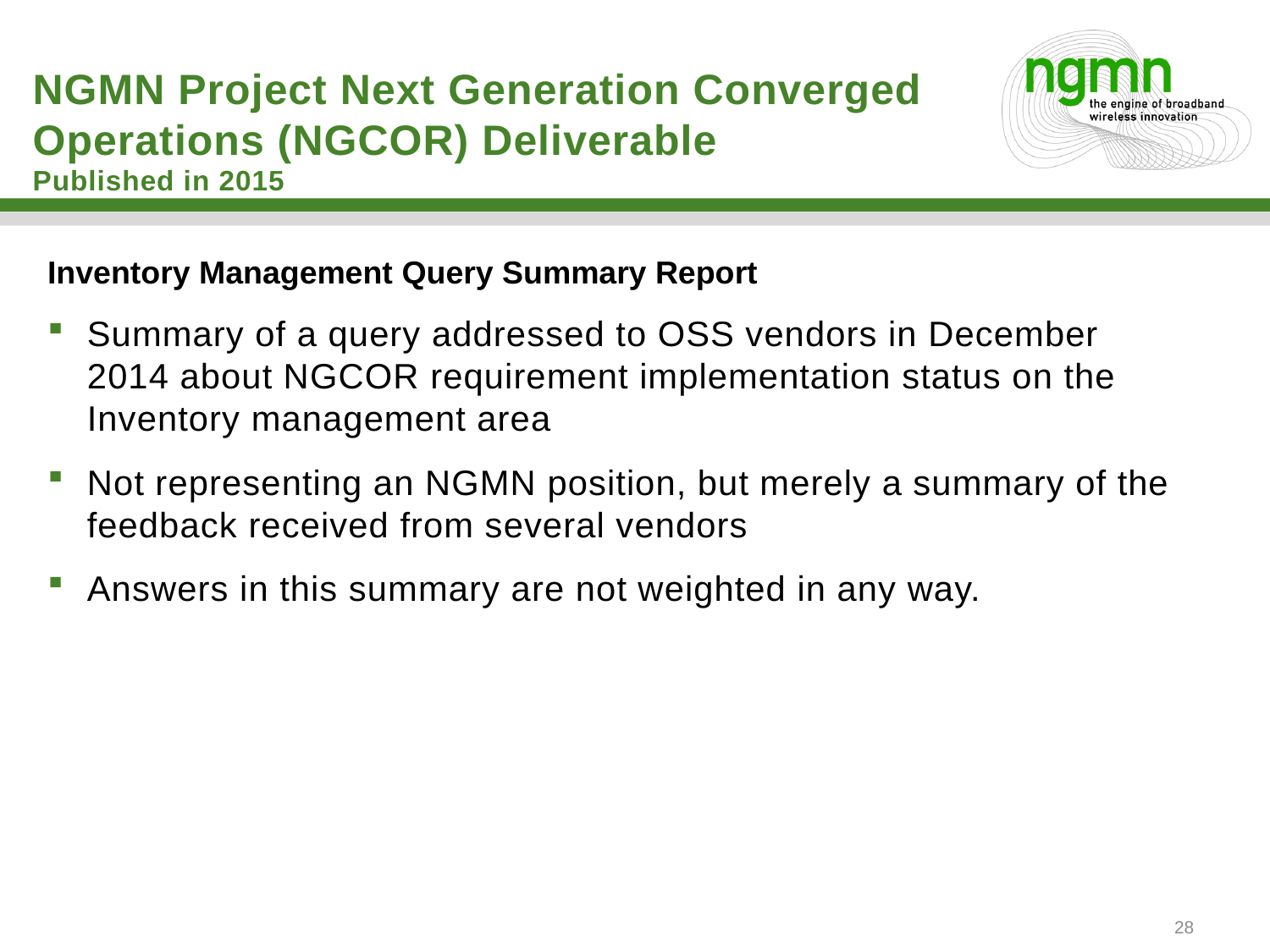

# NGMN Project Next Generation Converged Operations (NGCOR) Deliverable
Published in 2015
Inventory Management Query Summary Report
Summary of a query addressed to OSS vendors in December 2014 about NGCOR requirement implementation status on the Inventory management area
Not representing an NGMN position, but merely a summary of the feedback received from several vendors
Answers in this summary are not weighted in any way.

28